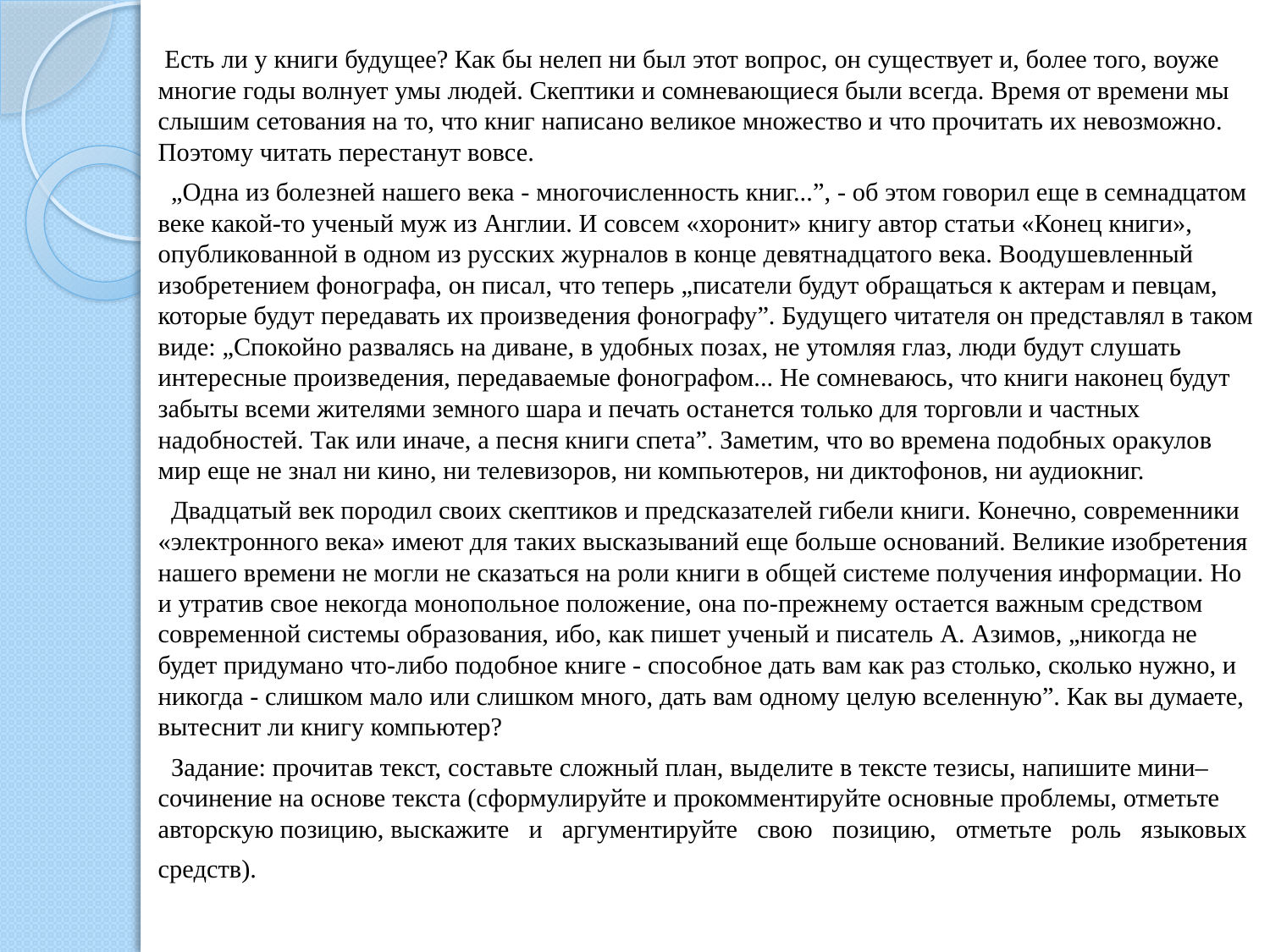

Есть ли у книги будущее? Как бы нелеп ни был этот вопрос, он существует и, более того, воуже многие годы волнует умы людей. Скептики и сомневающиеся были всегда. Время от времени мы слышим сетования на то, что книг написано великое множество и что прочитать их невозможно. Поэтому читать перестанут вовсе.
  „Одна из болезней нашего века - многочисленность книг...”, - об этом говорил еще в семнадцатом веке какой-то ученый муж из Англии. И совсем «хоронит» книгу автор статьи «Конец книги», опубликованной в одном из русских журналов в конце девятнадцатого века. Воодушевленный изобретением фонографа, он писал, что теперь „писатели будут обращаться к актерам и певцам, которые будут передавать их произведения фонографу”. Будущего читателя он представлял в таком виде: „Спокойно развалясь на диване, в удобных позах, не утомляя глаз, люди будут слушать интересные произведения, передаваемые фонографом... Не сомневаюсь, что книги наконец будут забыты всеми жителями земного шара и печать останется только для торговли и частных надобностей. Так или иначе, а песня книги спета”. Заметим, что во времена подобных оракулов мир еще не знал ни кино, ни телевизоров, ни компьютеров, ни диктофонов, ни аудиокниг.
  Двадцатый век породил своих скептиков и предсказателей гибели книги. Конечно, современники «электронного века» имеют для таких высказываний еще больше оснований. Великие изобретения нашего времени не могли не сказаться на роли книги в общей системе получения информации. Но и утратив свое некогда монопольное положение, она по-прежнему остается важным средством современной системы образования, ибо, как пишет ученый и писатель А. Азимов, „никогда не будет придумано что-либо подобное книге - способное дать вам как раз столько, сколько нужно, и никогда - слишком мало или слишком много, дать вам одному целую вселенную”. Как вы думаете, вытеснит ли книгу компьютер?
  Задание: прочитав текст, составьте сложный план, выделите в тексте тезисы, напишите мини–сочинение на основе текста (сформулируйте и прокомментируйте основные проблемы, отметьте авторскую позицию, выскажите   и   аргументируйте   свою   позицию,   отметьте   роль   языковых
средств).